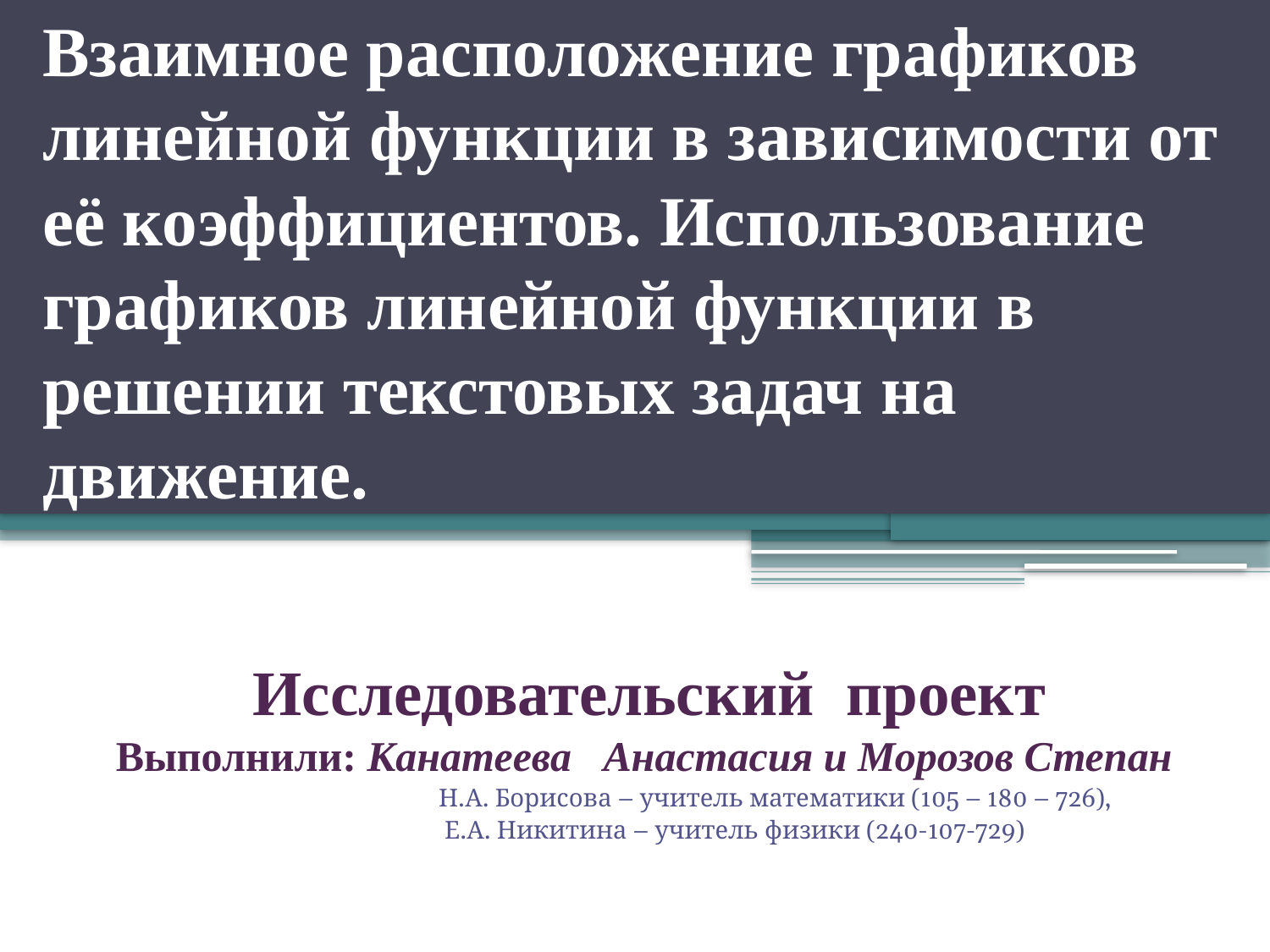

# Взаимное расположение графиков линейной функции в зависимости от её коэффициентов. Использование графиков линейной функции в решении текстовых задач на движение.
Исследовательский  проект
Выполнили: Канатеева   Анастасия и Морозов Степан
		Н.А. Борисова – учитель математики (105 – 180 – 726),
		 Е.А. Никитина – учитель физики (240-107-729)